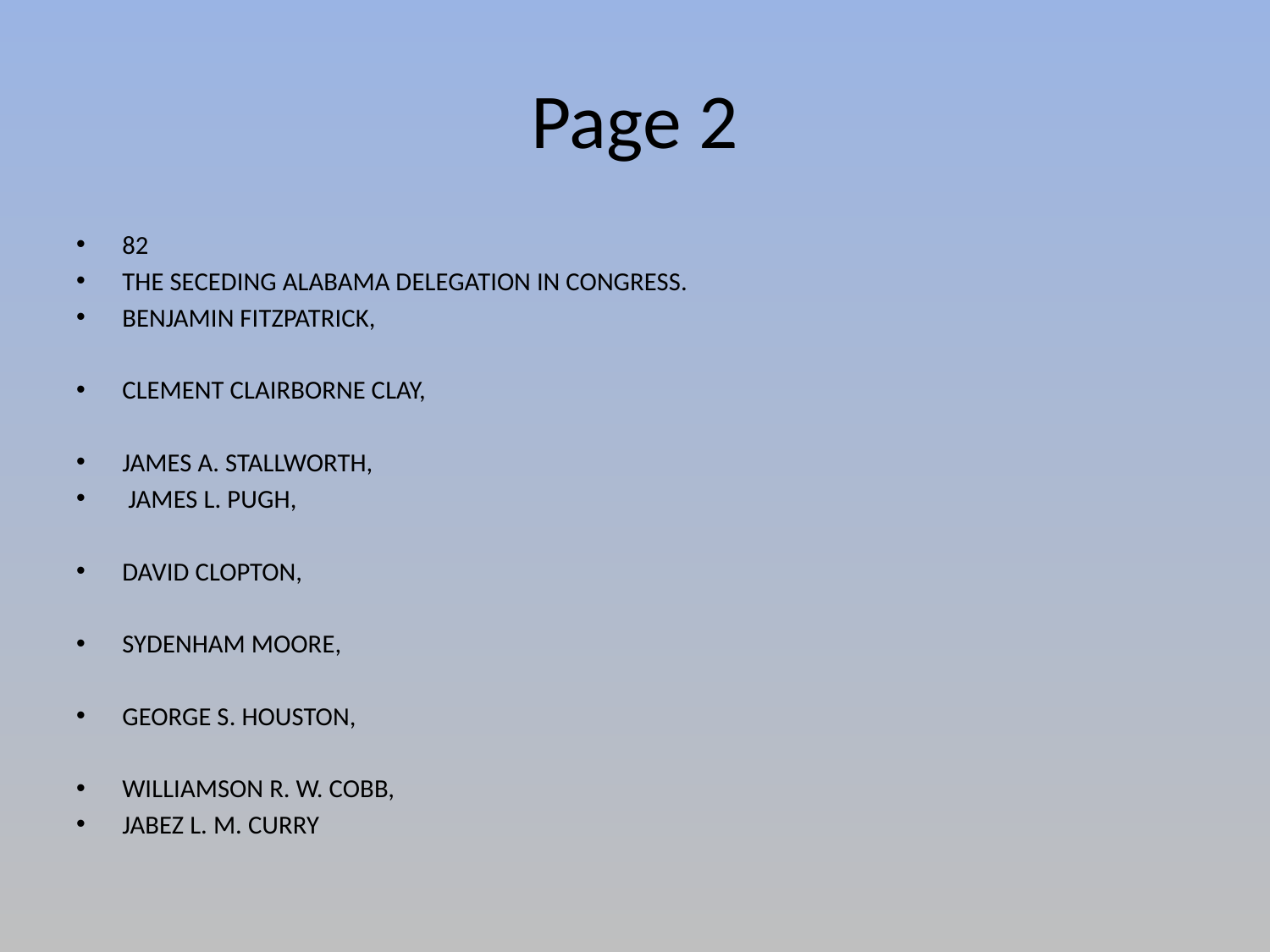

# Page 2
82
THE SECEDING ALABAMA DELEGATION IN CONGRESS.
BENJAMIN FITZPATRICK,

CLEMENT CLAIRBORNE CLAY,

JAMES A. STALLWORTH,
 JAMES L. PUGH,

DAVID CLOPTON,

SYDENHAM MOORE,

GEORGE S. HOUSTON,

WILLIAMSON R. W. COBB,
JABEZ L. M. CURRY